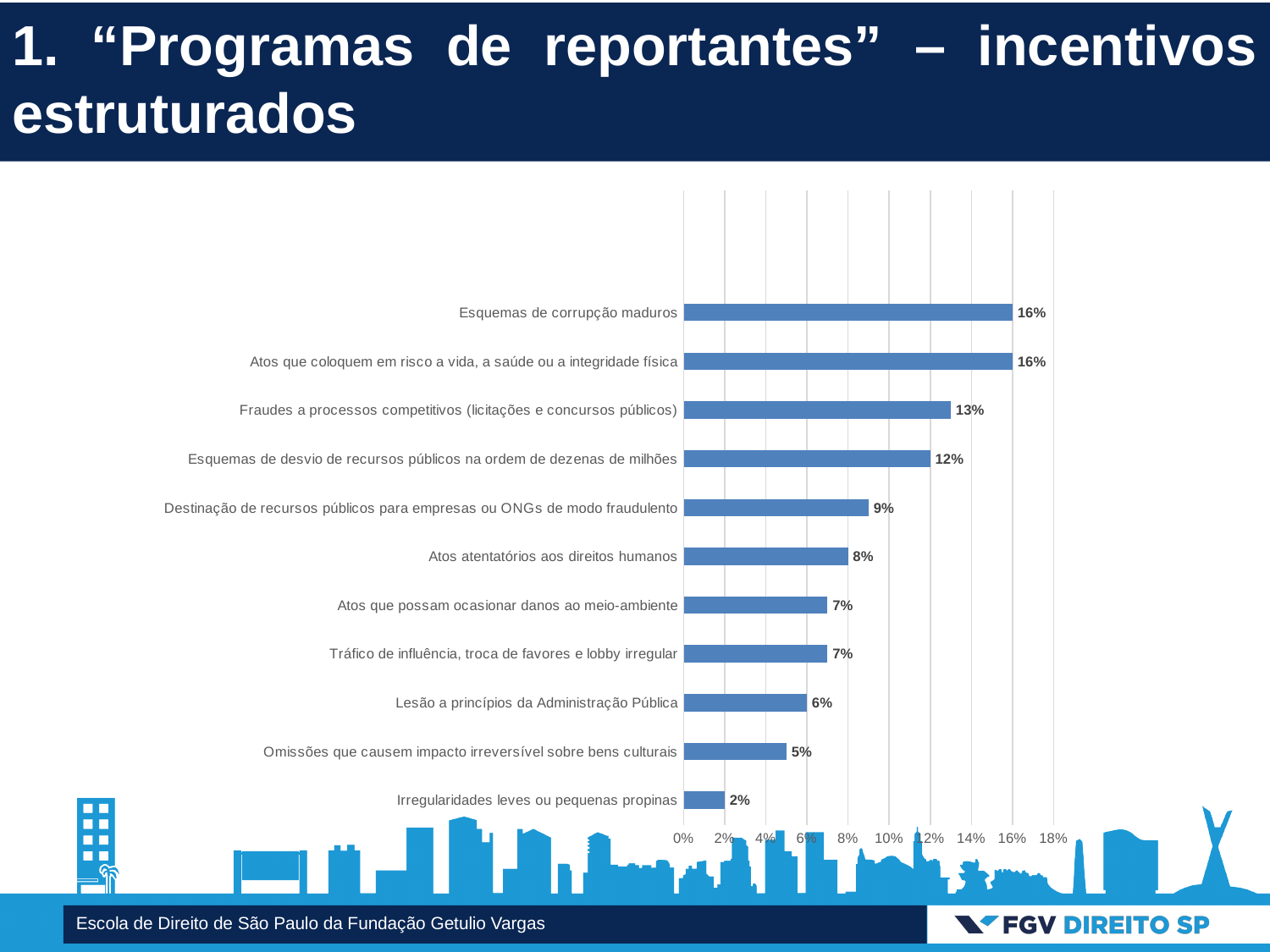

1. “Programas de reportantes” – incentivos estruturados

### Chart

| Category | Série 1 |
|---|---|
| Irregularidades leves ou pequenas propinas | 0.02 |
| Omissões que causem impacto irreversível sobre bens culturais | 0.05 |
| Lesão a princípios da Administração Pública | 0.06 |
| Tráfico de influência, troca de favores e lobby irregular | 0.07 |
| Atos que possam ocasionar danos ao meio-ambiente | 0.07 |
| Atos atentatórios aos direitos humanos | 0.08 |
| Destinação de recursos públicos para empresas ou ONGs de modo fraudulento | 0.09 |
| Esquemas de desvio de recursos públicos na ordem de dezenas de milhões | 0.12 |
| Fraudes a processos competitivos (licitações e concursos públicos) | 0.13 |
| Atos que coloquem em risco a vida, a saúde ou a integridade física | 0.16 |
| Esquemas de corrupção maduros | 0.16 |